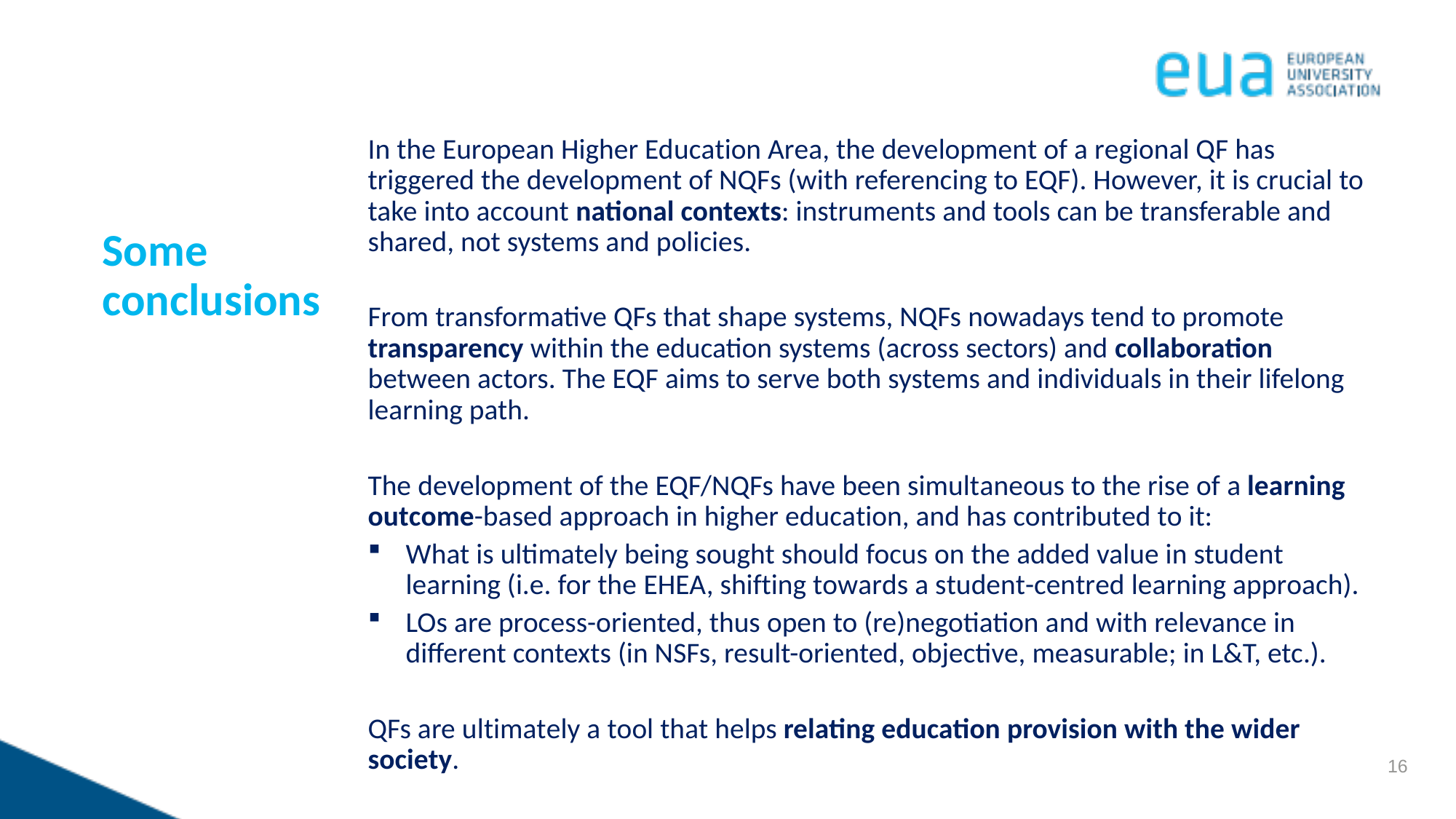

In the European Higher Education Area, the development of a regional QF has triggered the development of NQFs (with referencing to EQF). However, it is crucial to take into account national contexts: instruments and tools can be transferable and shared, not systems and policies.

From transformative QFs that shape systems, NQFs nowadays tend to promote transparency within the education systems (across sectors) and collaboration between actors. The EQF aims to serve both systems and individuals in their lifelong learning path.

The development of the EQF/NQFs have been simultaneous to the rise of a learning outcome-based approach in higher education, and has contributed to it:
What is ultimately being sought should focus on the added value in student learning (i.e. for the EHEA, shifting towards a student-centred learning approach).
LOs are process-oriented, thus open to (re)negotiation and with relevance in different contexts (in NSFs, result-oriented, objective, measurable; in L&T, etc.).

QFs are ultimately a tool that helps relating education provision with the wider society.

Some conclusions
16